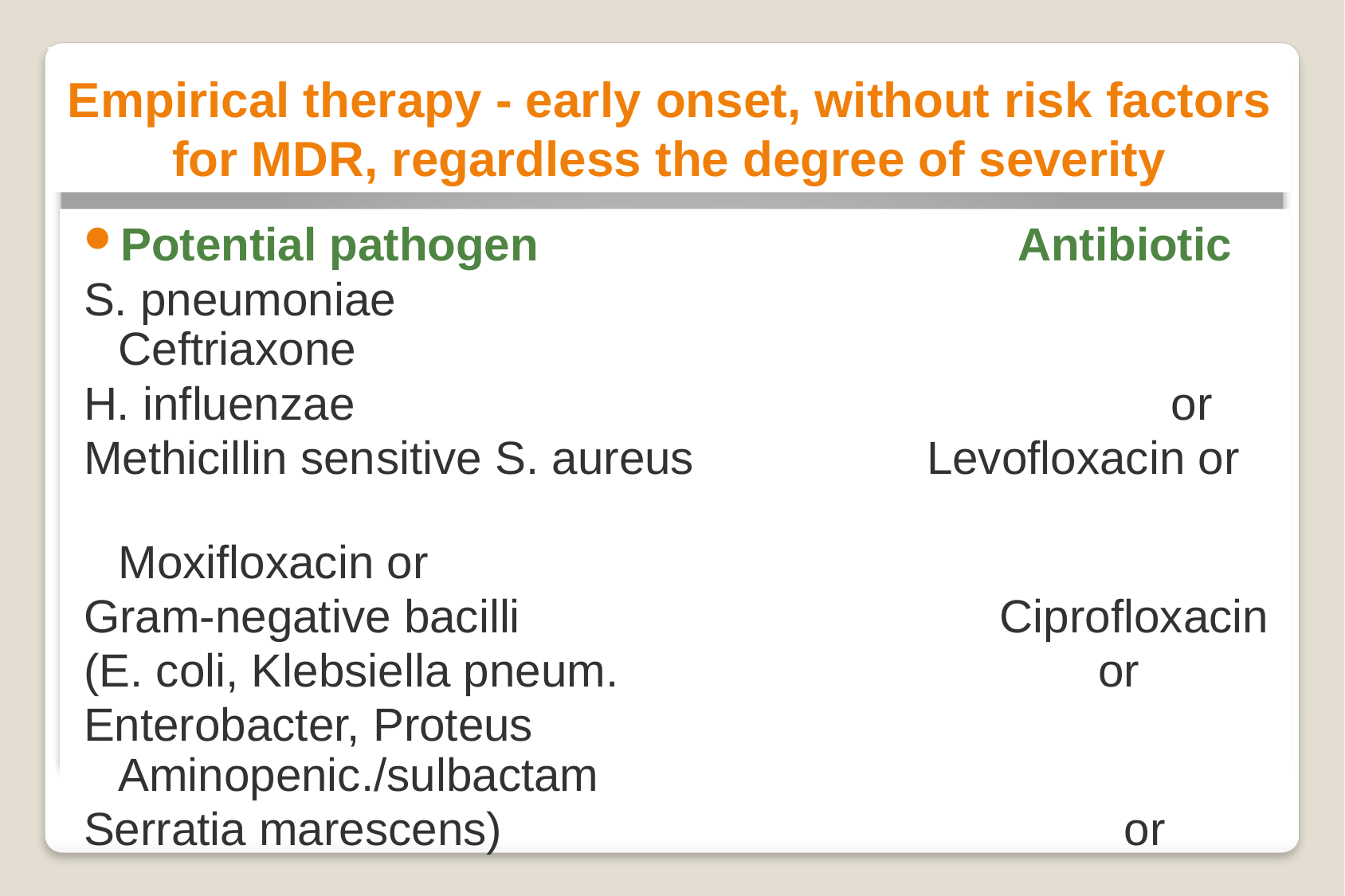

# Empirical therapy - early onset, without risk factors for MDR, regardless the degree of severity
Potential pathogen                                     Antibiotic
S. pneumoniae                                                  Ceftriaxone
H. influenzae                                                               or
Methicillin sensitive S. aureus                  Levofloxacin or
                                                                              Moxifloxacin or
Gram-negative bacilli                                     Ciprofloxacin
(E. coli, Klebsiella pneum.                                     or
Enterobacter, Proteus                         Aminopenic./sulbactam
Serratia marescens)                                                or
                                                                                  Ertapenem